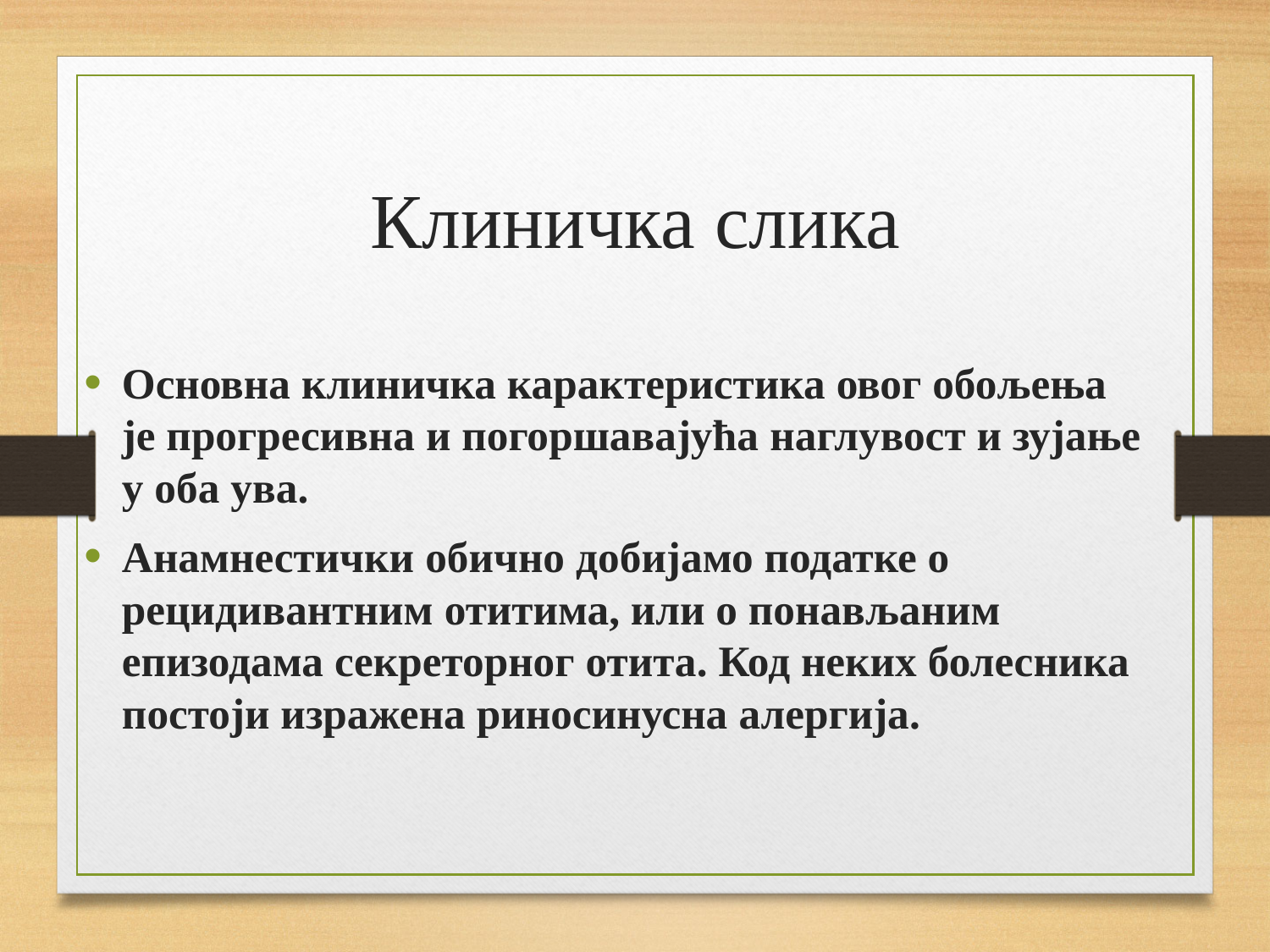

# Клиничка слика

Основна клиничка карактеристика овог обољења је прогресивна и погоршавајућа наглувост и зујање у оба ува.
Анамнестички обично добијамо податке о рецидивантним отитима, или о понављаним епизодама секреторног отита. Код неких болесника постоји изражена риносинусна алергија.